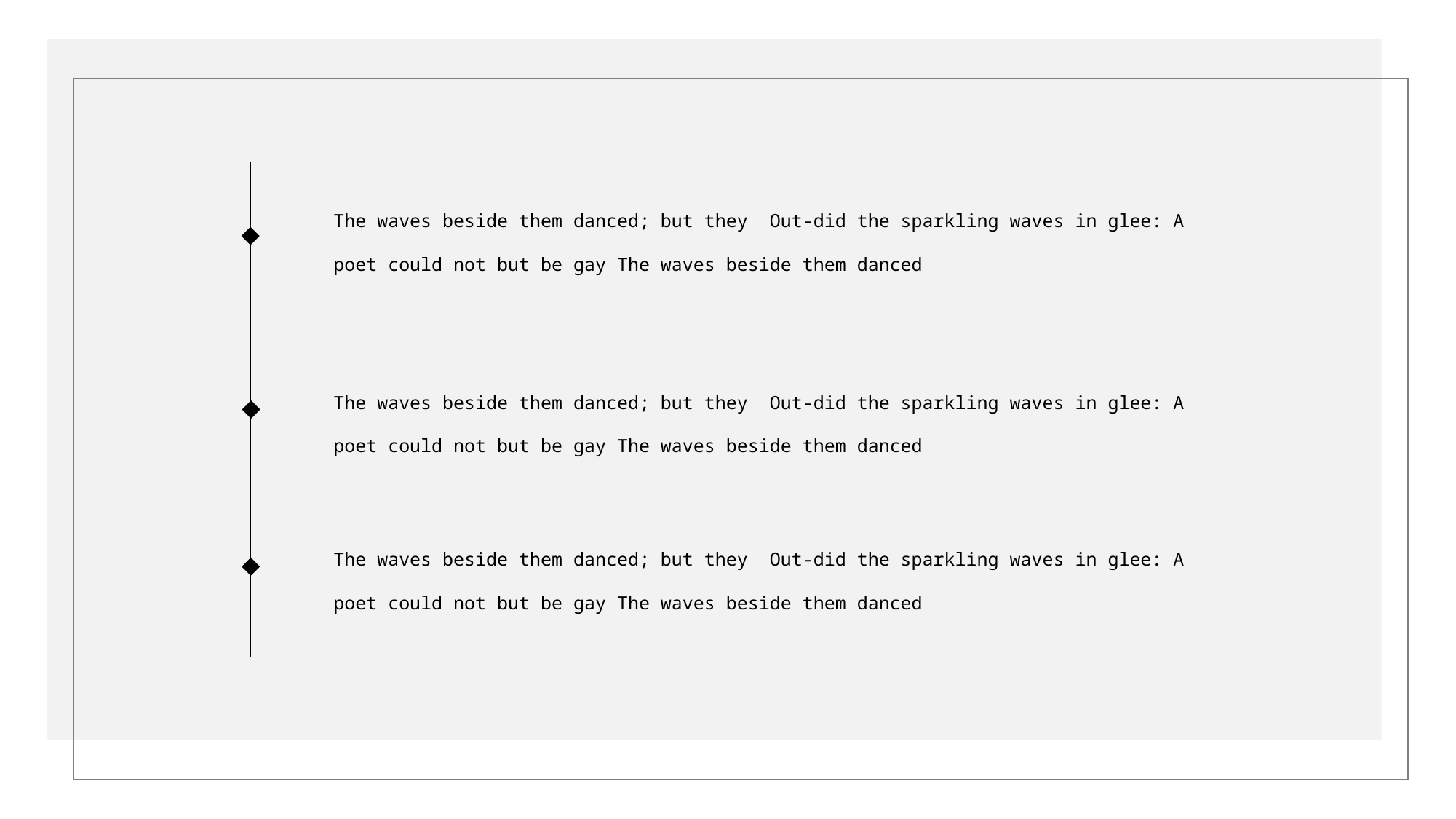

The waves beside them danced; but they  Out-did the sparkling waves in glee: A poet could not but be gay The waves beside them danced
The waves beside them danced; but they  Out-did the sparkling waves in glee: A poet could not but be gay The waves beside them danced

The waves beside them danced; but they  Out-did the sparkling waves in glee: A poet could not but be gay The waves beside them danced